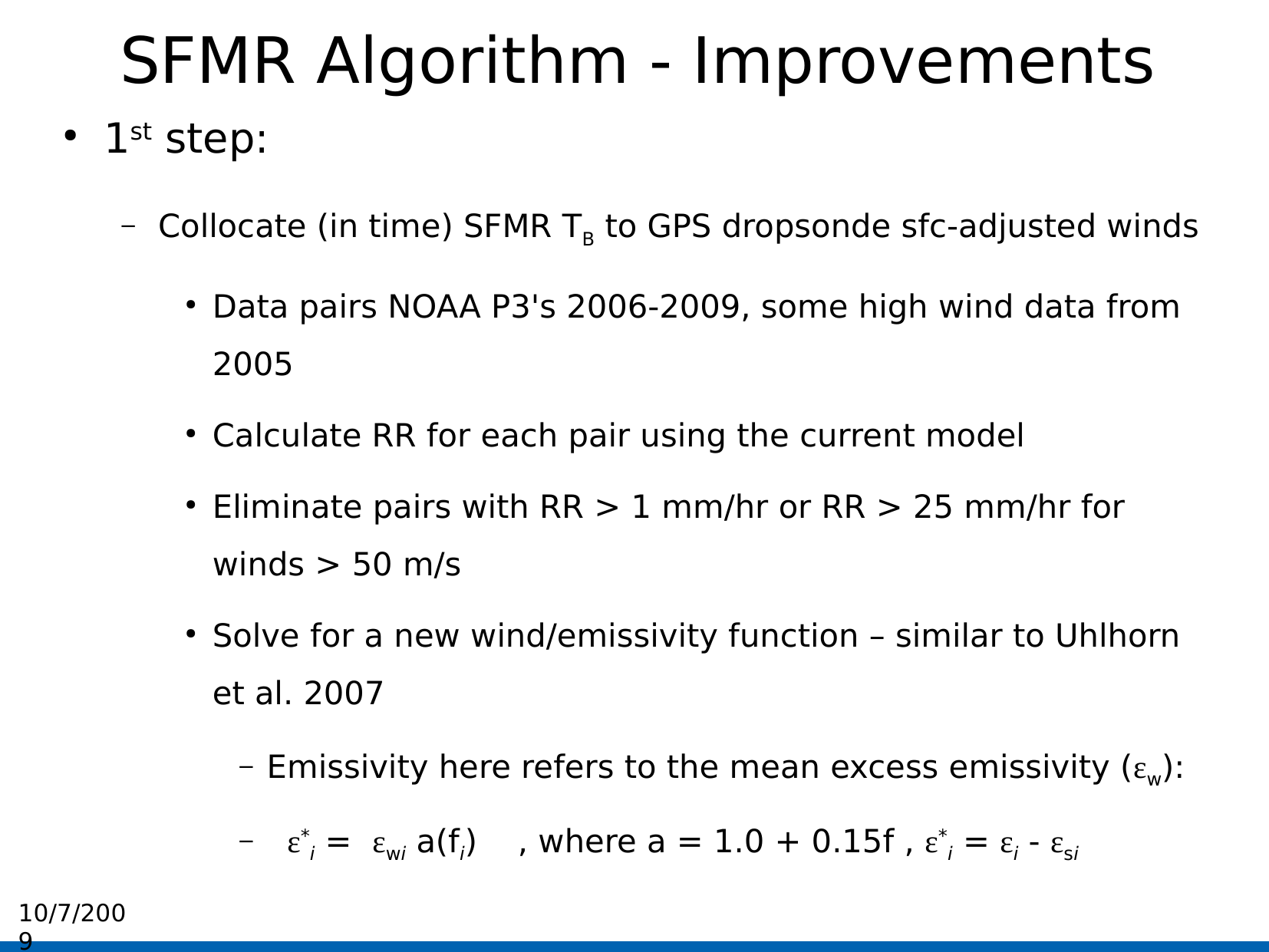

SFMR Algorithm - Improvements
1st step:
Collocate (in time) SFMR TB to GPS dropsonde sfc-adjusted winds
Data pairs NOAA P3's 2006-2009, some high wind data from 2005
Calculate RR for each pair using the current model
Eliminate pairs with RR > 1 mm/hr or RR > 25 mm/hr for winds > 50 m/s
Solve for a new wind/emissivity function – similar to Uhlhorn et al. 2007
Emissivity here refers to the mean excess emissivity (ɛw):
  ɛ*i =  ɛwi a(fi)    , where a = 1.0 + 0.15f , ɛ*i = ɛi - ɛsi
10/7/2009